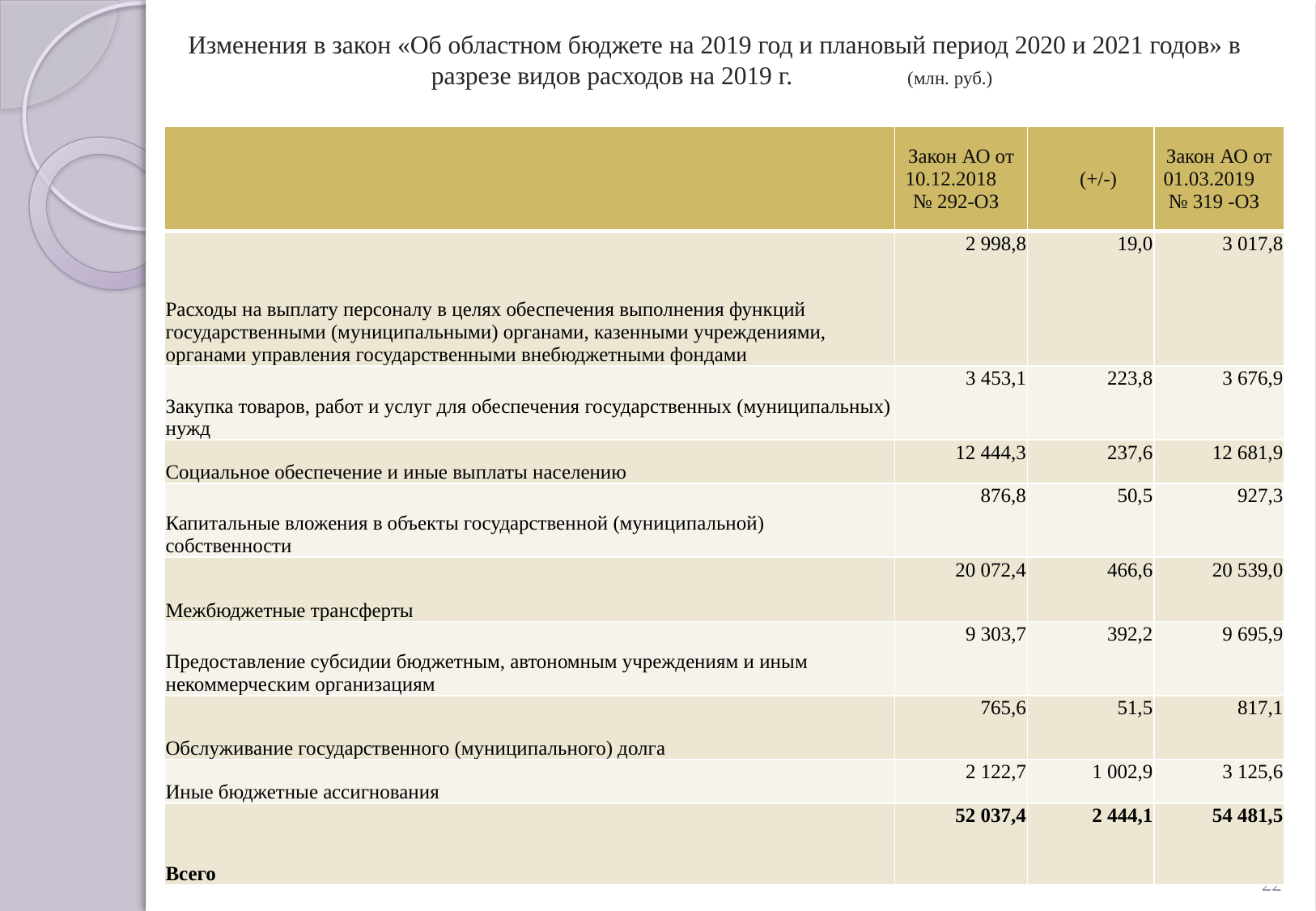

# Изменения в закон «Об областном бюджете на 2019 год и плановый период 2020 и 2021 годов» в разрезе видов расходов на 2019 г.                  (млн. руб.)
|  | Закон АО от 10.12.2018 № 292-ОЗ | (+/-) | Закон АО от 01.03.2019 № 319 -ОЗ |
| --- | --- | --- | --- |
| Расходы на выплату персоналу в целях обеспечения выполнения функций государственными (муниципальными) органами, казенными учреждениями, органами управления государственными внебюджетными фондами | 2 998,8 | 19,0 | 3 017,8 |
| Закупка товаров, работ и услуг для обеспечения государственных (муниципальных) нужд | 3 453,1 | 223,8 | 3 676,9 |
| Социальное обеспечение и иные выплаты населению | 12 444,3 | 237,6 | 12 681,9 |
| Капитальные вложения в объекты государственной (муниципальной) собственности | 876,8 | 50,5 | 927,3 |
| Межбюджетные трансферты | 20 072,4 | 466,6 | 20 539,0 |
| Предоставление субсидии бюджетным, автономным учреждениям и иным некоммерческим организациям | 9 303,7 | 392,2 | 9 695,9 |
| Обслуживание государственного (муниципального) долга | 765,6 | 51,5 | 817,1 |
| Иные бюджетные ассигнования | 2 122,7 | 1 002,9 | 3 125,6 |
| Всего | 52 037,4 | 2 444,1 | 54 481,5 |
22